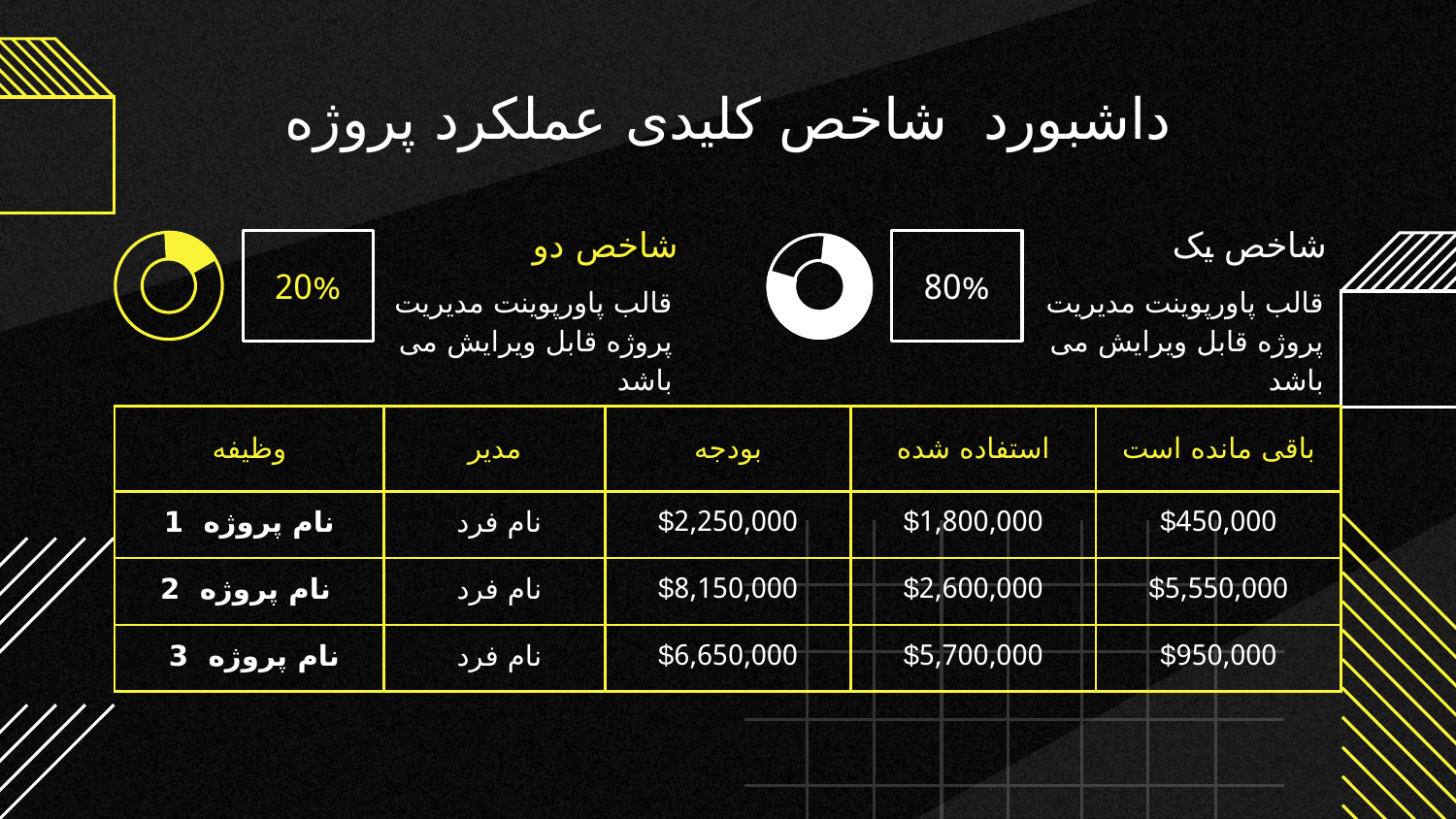

# داشبورد  شاخص کلیدی عملکرد پروژه
شاخص دو
شاخص یک

20%
80%
قالب پاورپوینت مدیریت پروژه قابل ویرایش می باشد
قالب پاورپوینت مدیریت پروژه قابل ویرایش می باشد
| وظیفه | مدیر | بودجه | استفاده شده | باقی مانده است |
| --- | --- | --- | --- | --- |
| نام پروژه 1 | نام فرد | $2,250,000 | $1,800,000 | $450,000 |
| نام پروژه 2 | نام فرد | $8,150,000 | $2,600,000 | $5,550,000 |
| نام پروژه 3 | نام فرد | $6,650,000 | $5,700,000 | $950,000 |